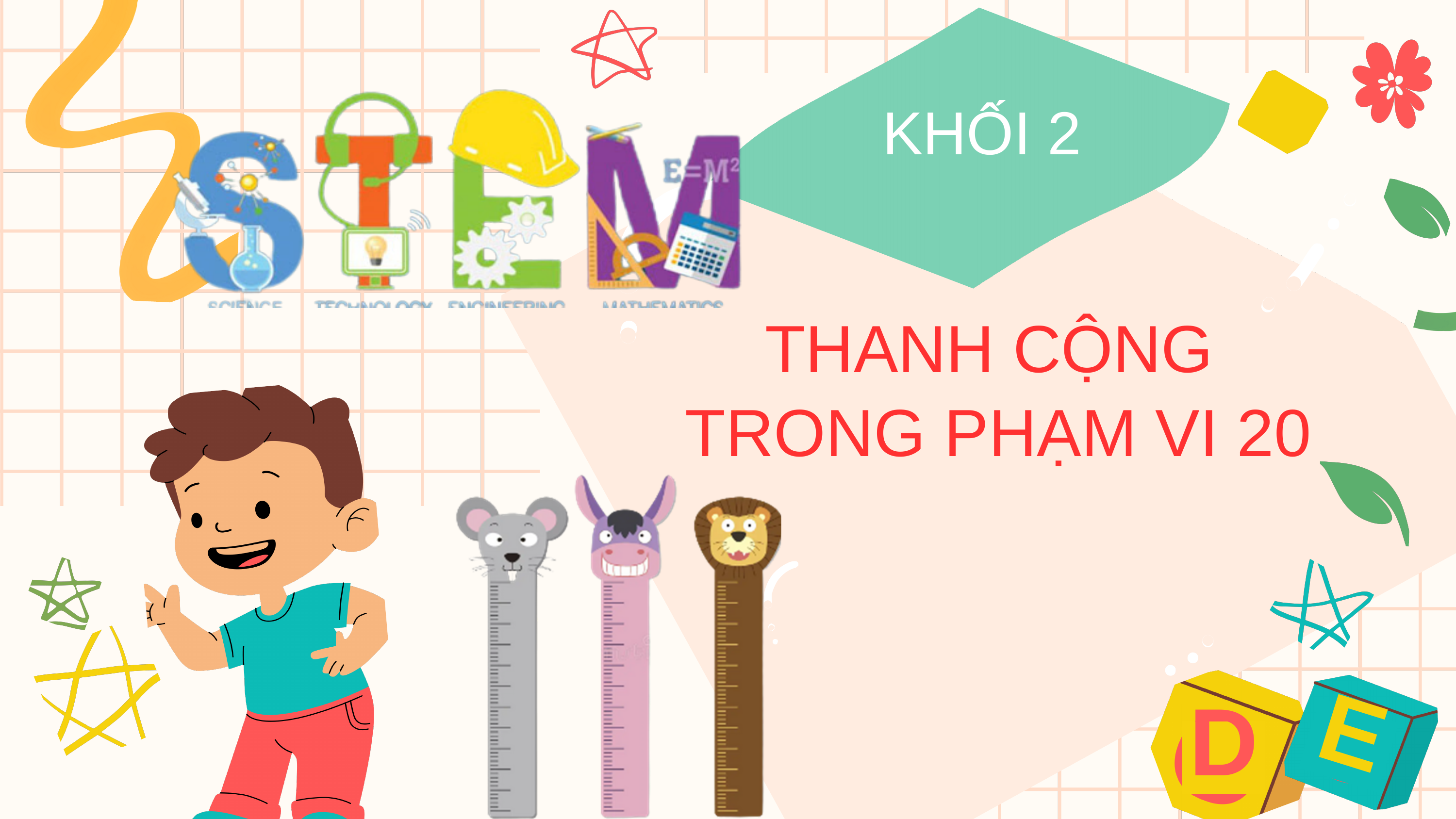

KHỐI 2

THANH CỘNG
 TRONG PHẠM VI 20

E

D